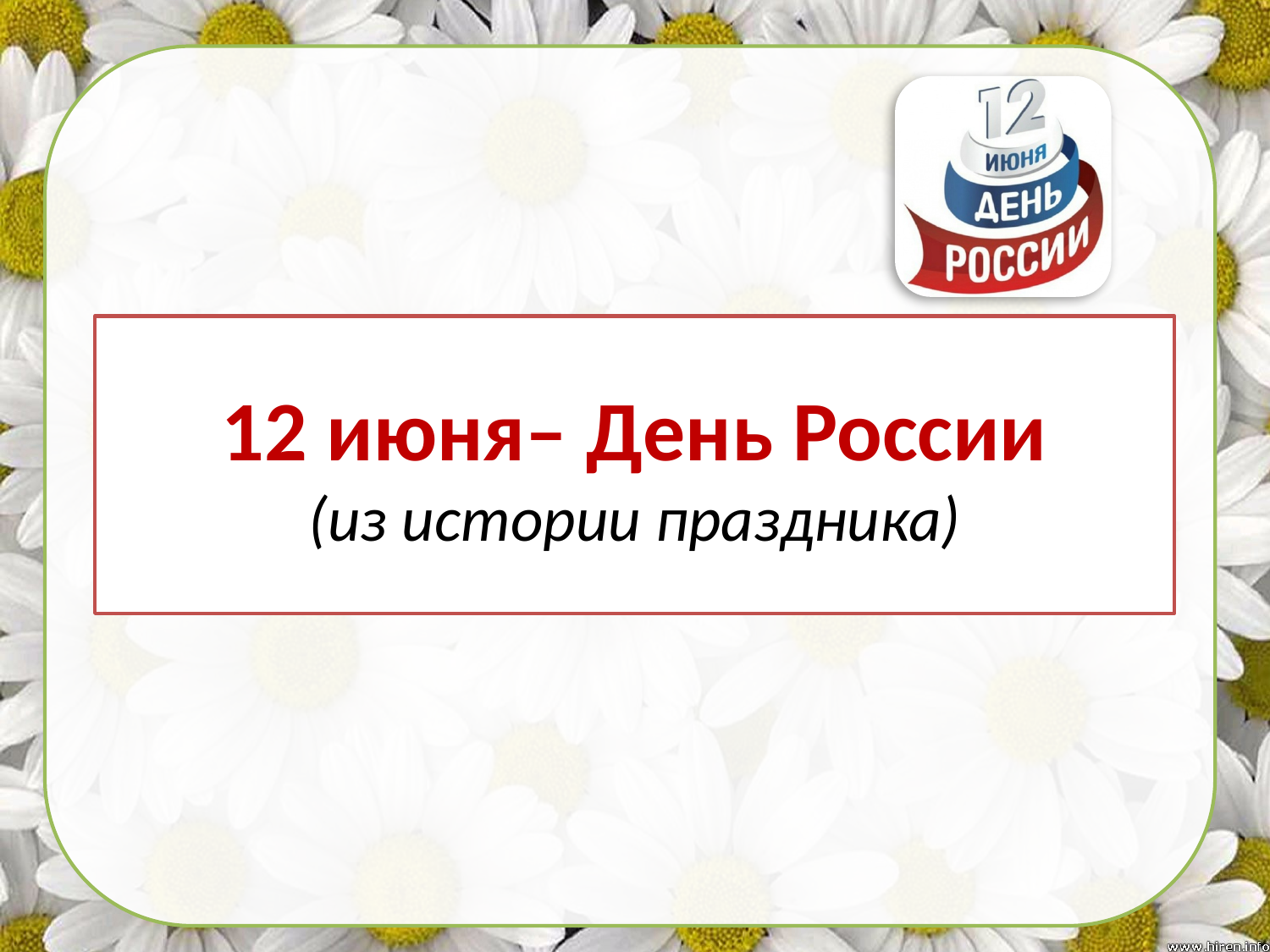

# 12 июня– День России (из истории праздника)